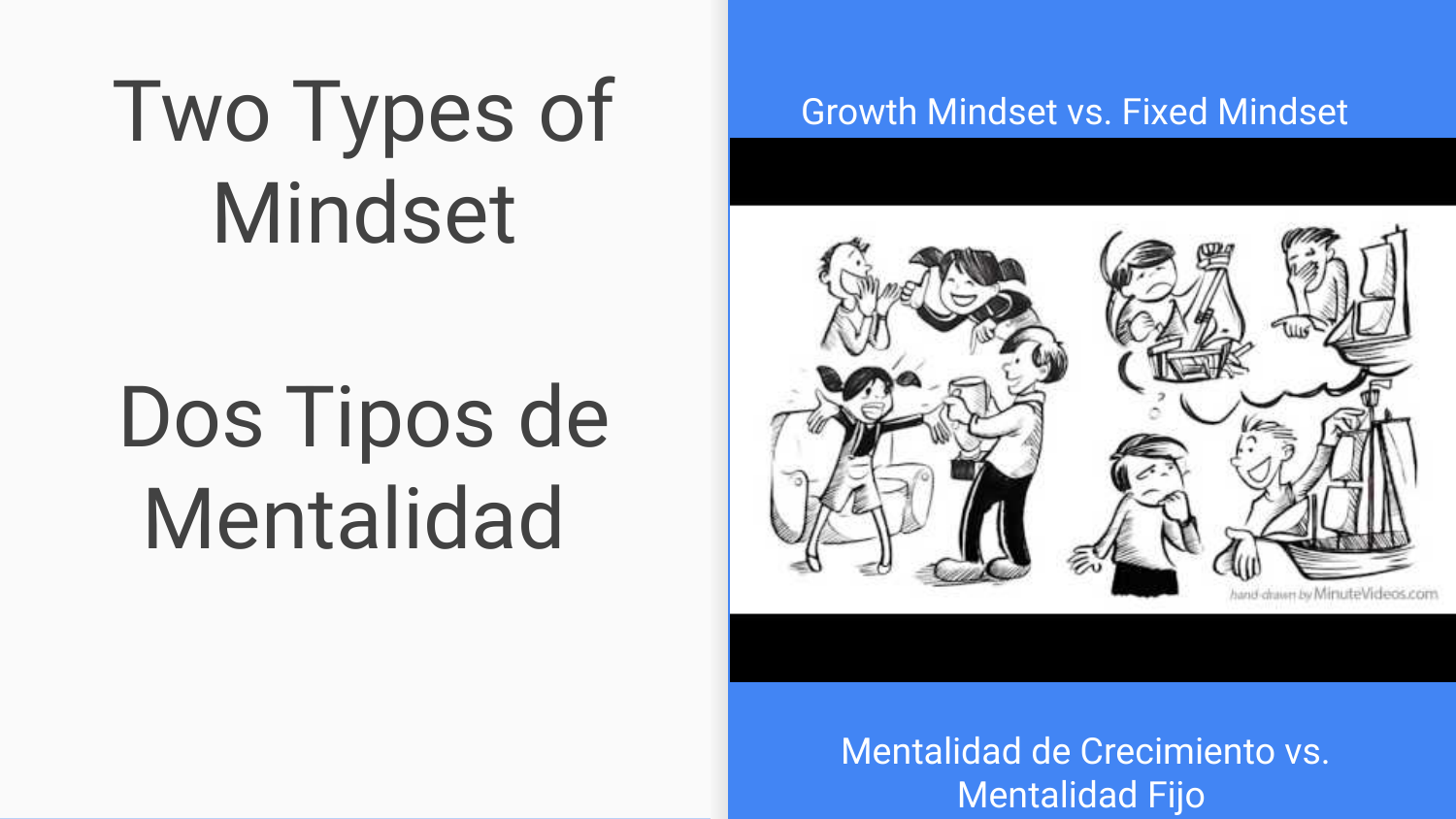

# Two Types of Mindset

Dos Tipos de Mentalidad

Growth Mindset vs. Fixed Mindset

Mentalidad de Crecimiento vs. Mentalidad Fijo